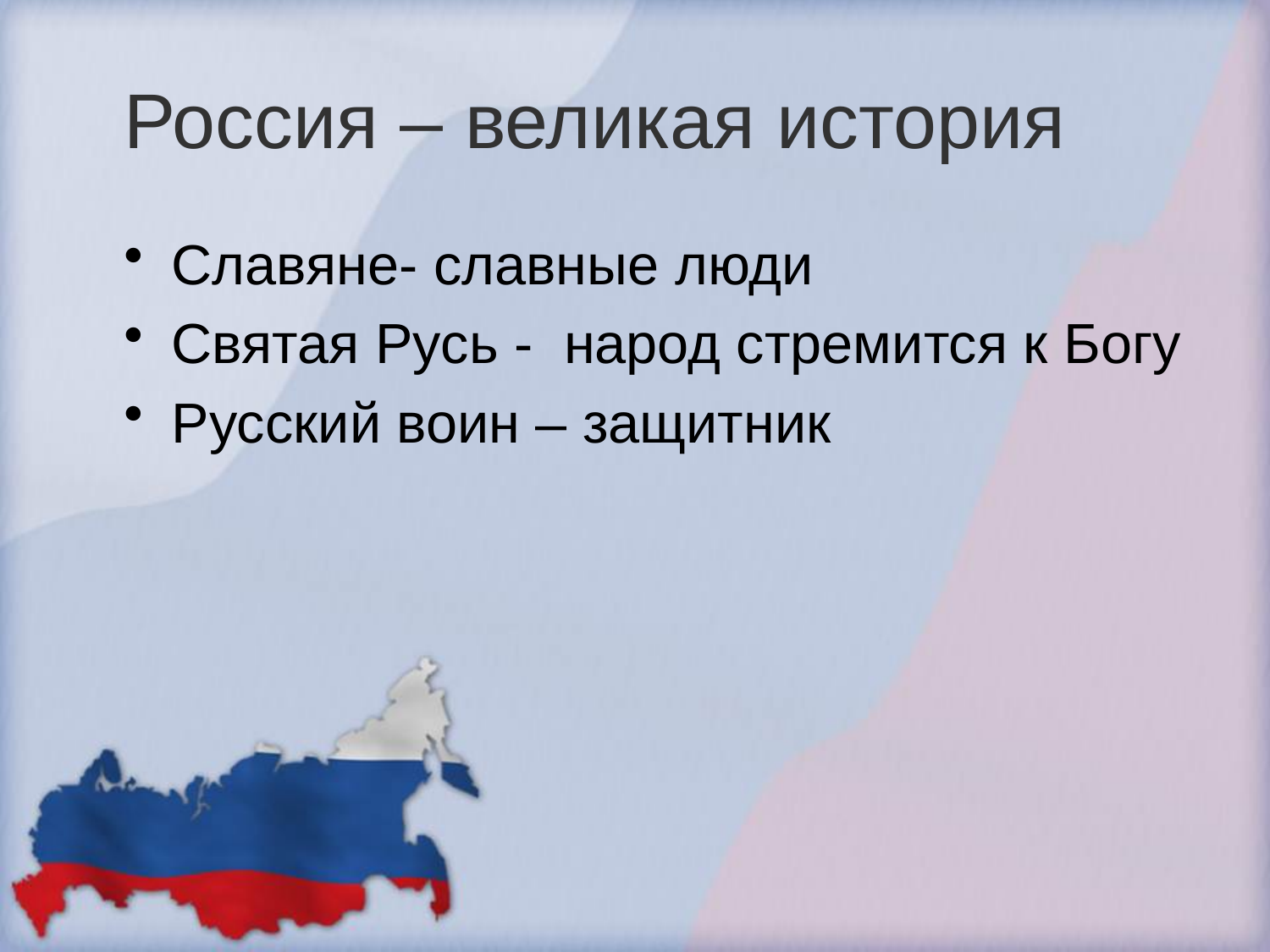

# Россия – великая история
Славяне- славные люди
Святая Русь -  народ стремится к Богу
Русский воин – защитник